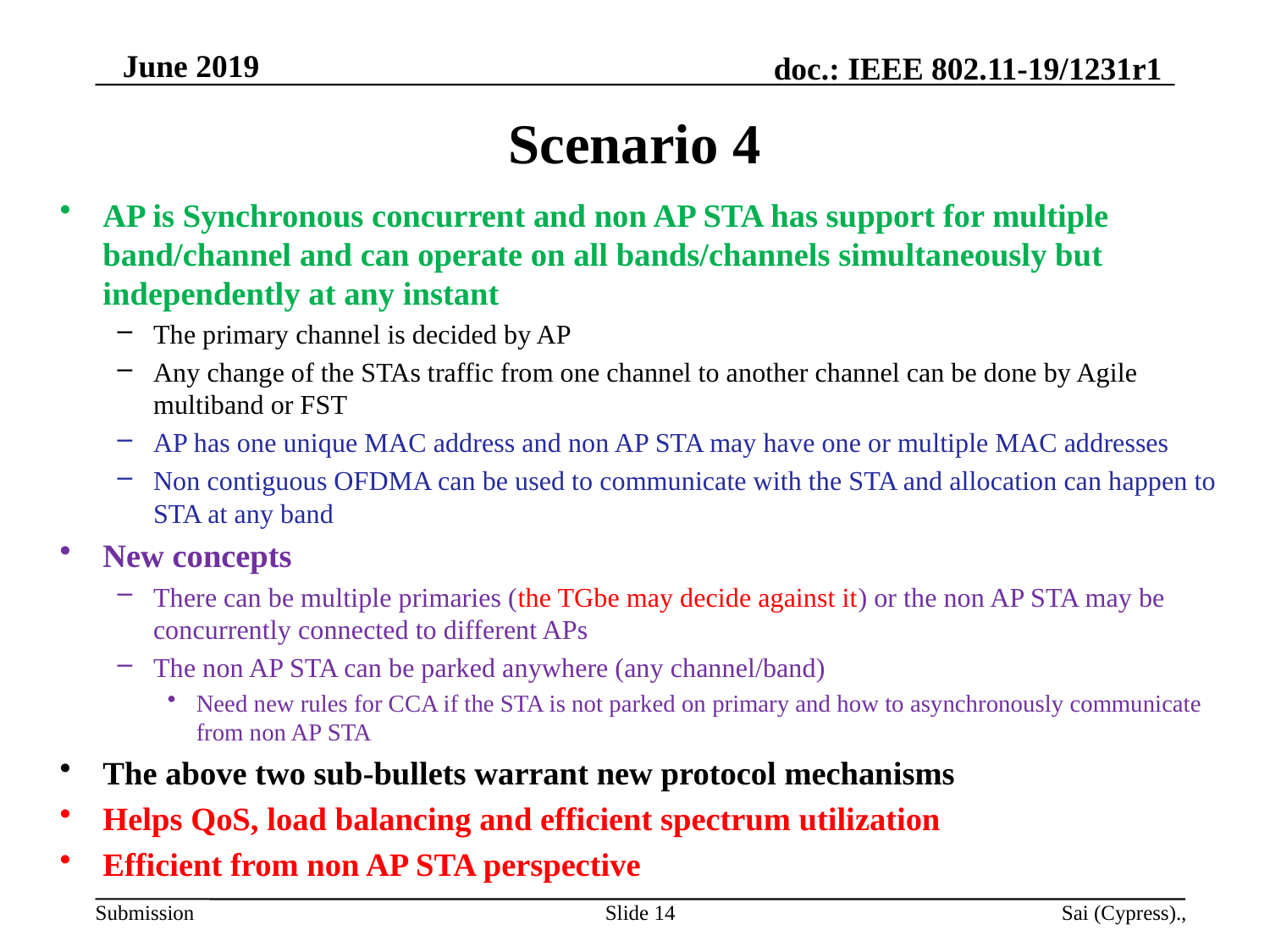

# Scenario 4
AP is Synchronous concurrent and non AP STA has support for multiple band/channel and can operate on all bands/channels simultaneously but independently at any instant
The primary channel is decided by AP
Any change of the STAs traffic from one channel to another channel can be done by Agile multiband or FST
AP has one unique MAC address and non AP STA may have one or multiple MAC addresses
Non contiguous OFDMA can be used to communicate with the STA and allocation can happen to STA at any band
New concepts
There can be multiple primaries (the TGbe may decide against it) or the non AP STA may be concurrently connected to different APs
The non AP STA can be parked anywhere (any channel/band)
Need new rules for CCA if the STA is not parked on primary and how to asynchronously communicate from non AP STA
The above two sub-bullets warrant new protocol mechanisms
Helps QoS, load balancing and efficient spectrum utilization
Efficient from non AP STA perspective

Slide 14
Sai (Cypress).,